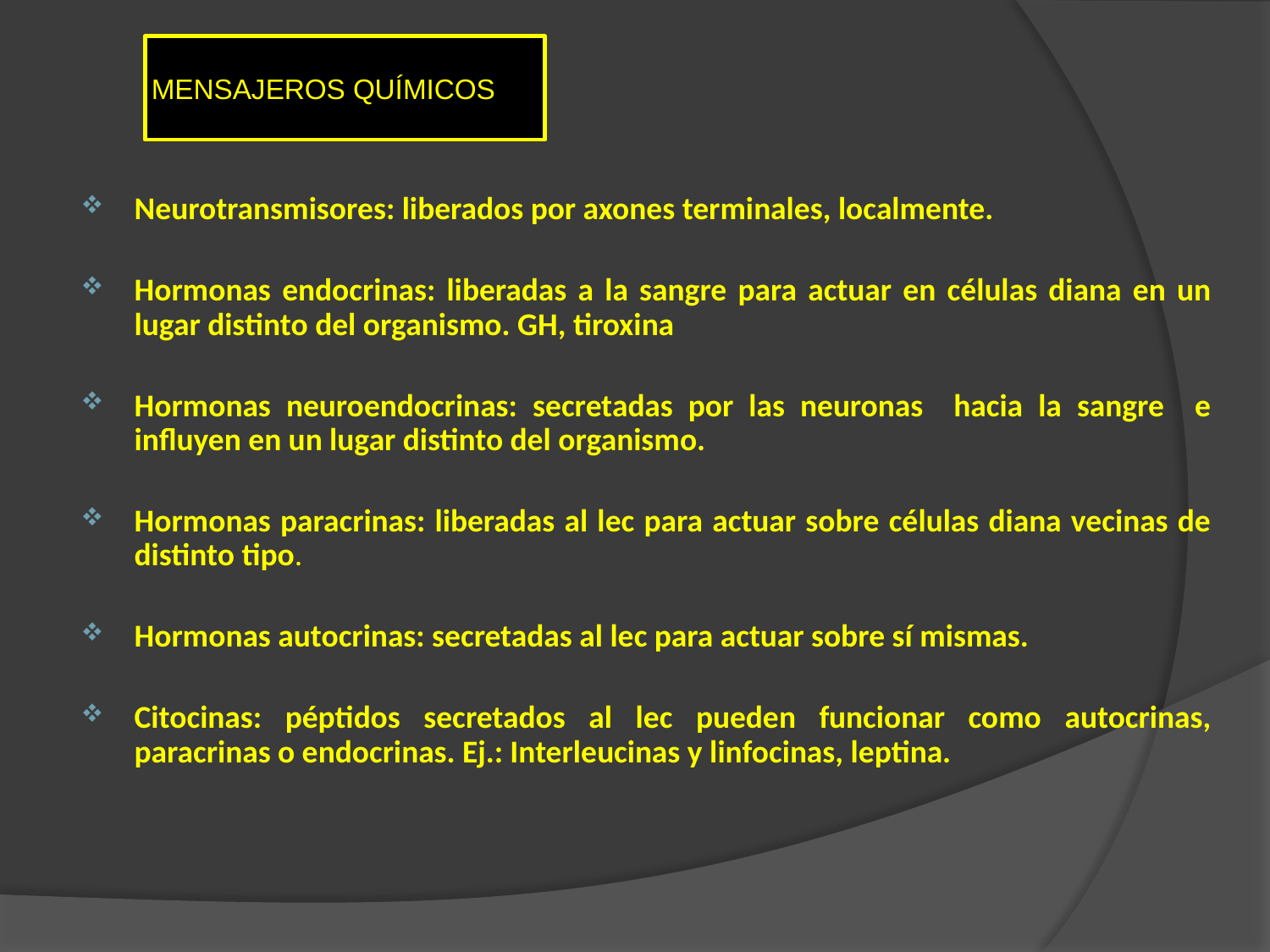

# MENSAJEROS QUÍMICOS
Neurotransmisores: liberados por axones terminales, localmente.

Hormonas endocrinas: liberadas a la sangre para actuar en células diana en un lugar distinto del organismo. GH, tiroxina

Hormonas neuroendocrinas: secretadas por las neuronas  hacia la sangre  e influyen en un lugar distinto del organismo.

Hormonas paracrinas: liberadas al lec para actuar sobre células diana vecinas de distinto tipo.

Hormonas autocrinas: secretadas al lec para actuar sobre sí mismas.

Citocinas: péptidos secretados al lec pueden funcionar como autocrinas, paracrinas o endocrinas. Ej.: Interleucinas y linfocinas, leptina.